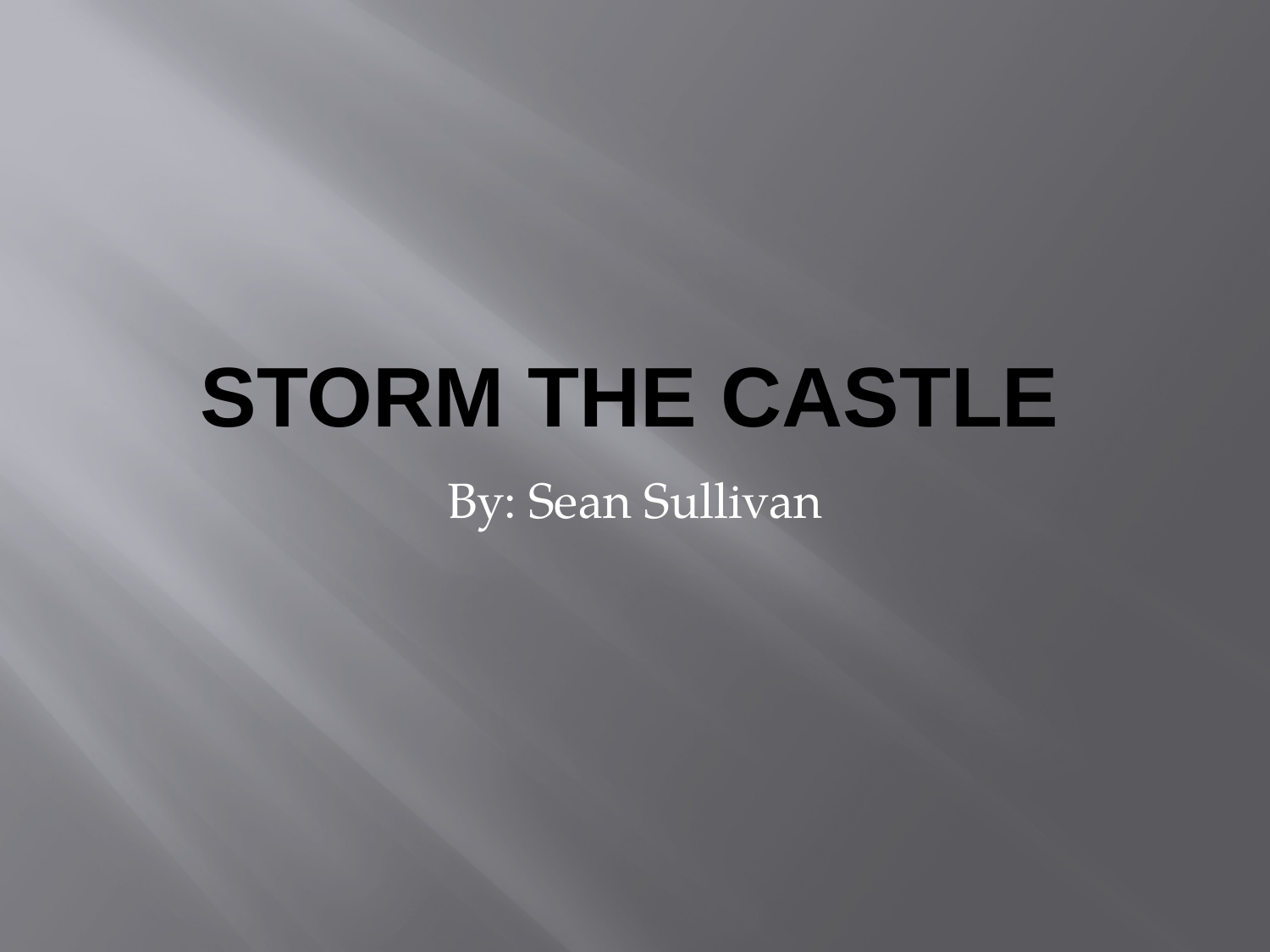

# Storm the Castle
By: Sean Sullivan